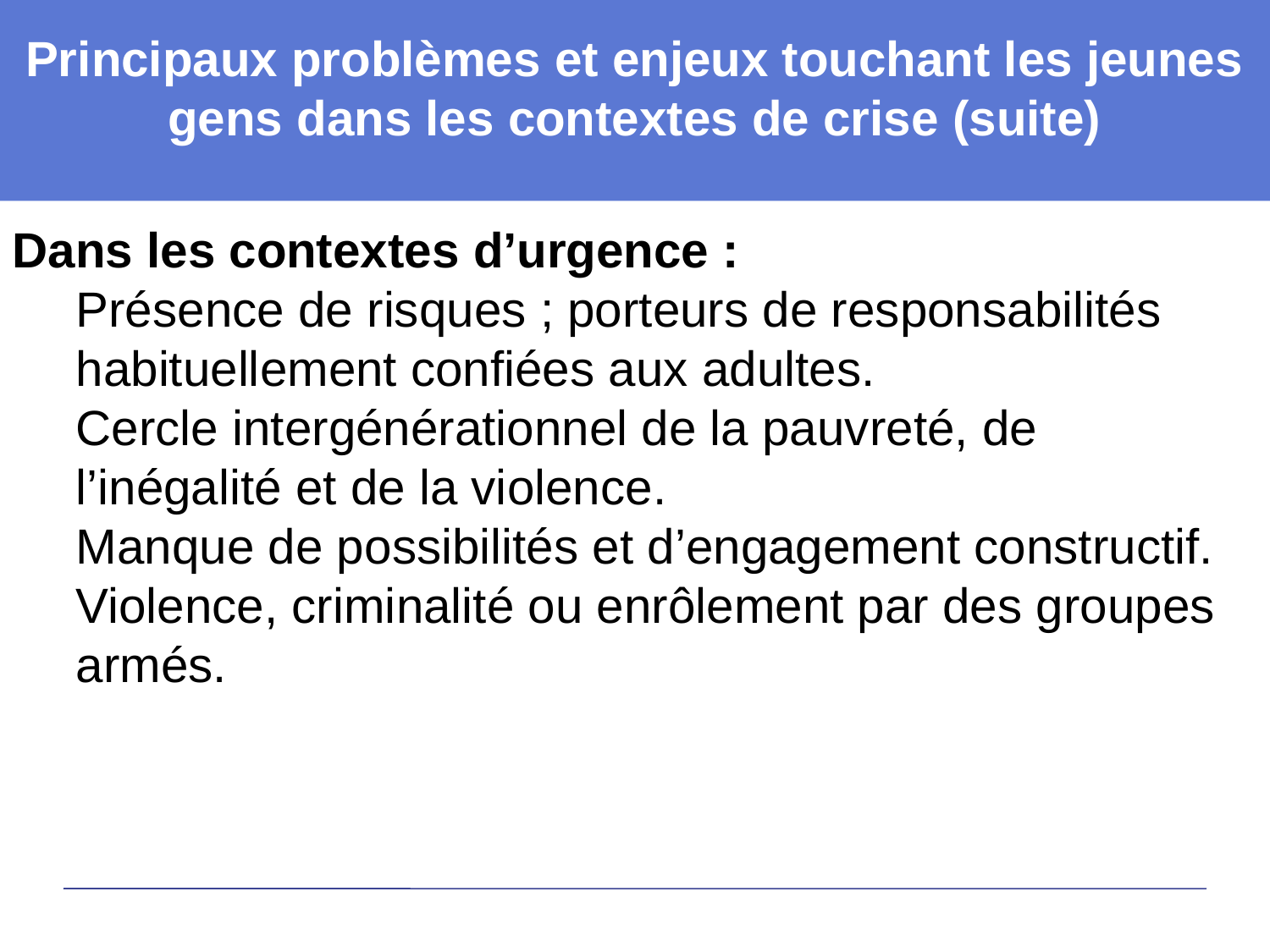

Principaux problèmes et enjeux touchant les jeunes gens dans les contextes de crise (suite)

Dans les contextes d’urgence :
Présence de risques ; porteurs de responsabilités habituellement confiées aux adultes.
Cercle intergénérationnel de la pauvreté, de l’inégalité et de la violence.
Manque de possibilités et d’engagement constructif.
Violence, criminalité ou enrôlement par des groupes armés.